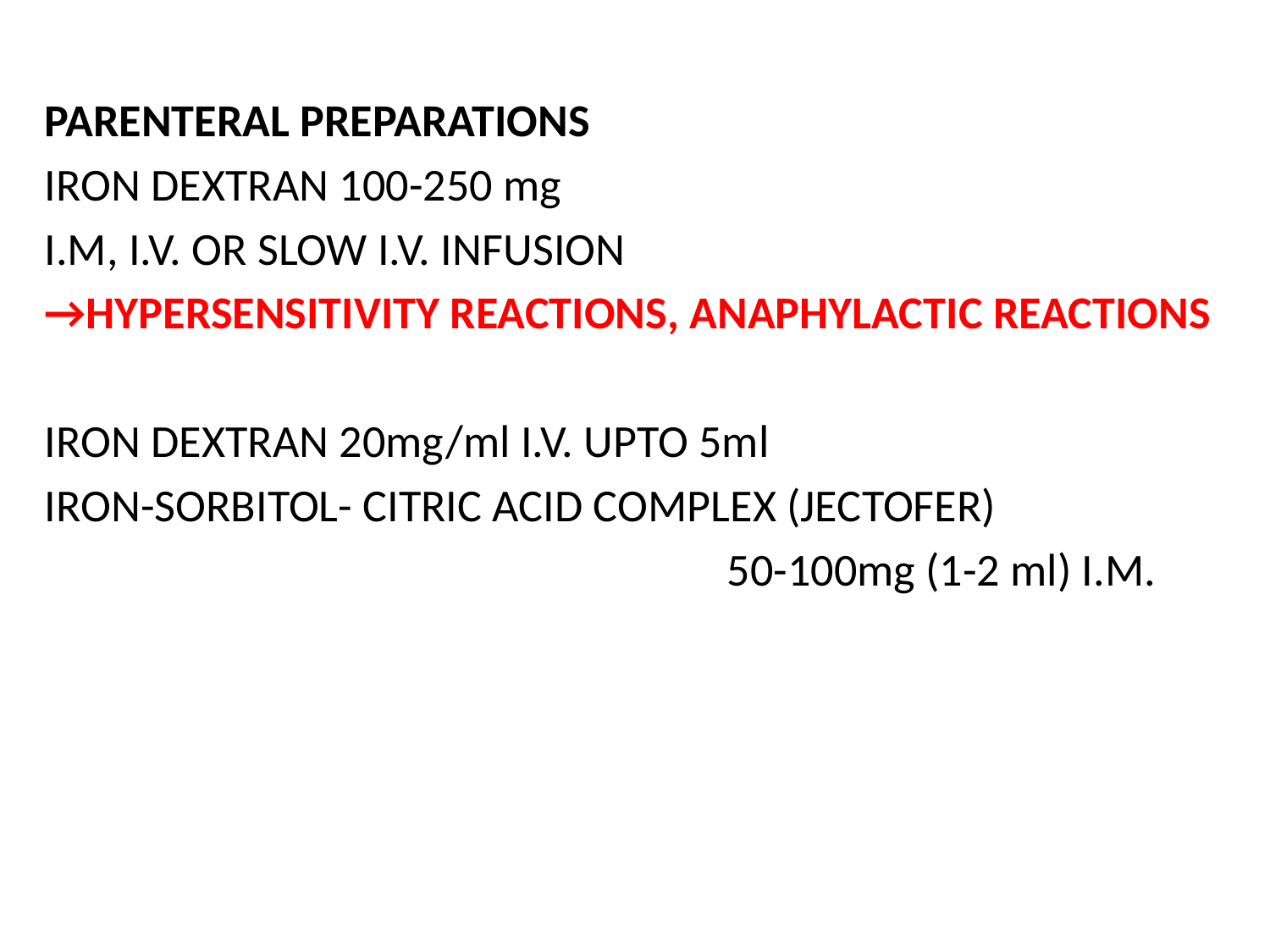

PARENTERAL PREPARATIONS
IRON DEXTRAN 100-250 mg
I.M, I.V. OR SLOW I.V. INFUSION
→HYPERSENSITIVITY REACTIONS, ANAPHYLACTIC REACTIONS

IRON DEXTRAN 20mg/ml I.V. UPTO 5ml
IRON-SORBITOL- CITRIC ACID COMPLEX (JECTOFER)
						50-100mg (1-2 ml) I.M.